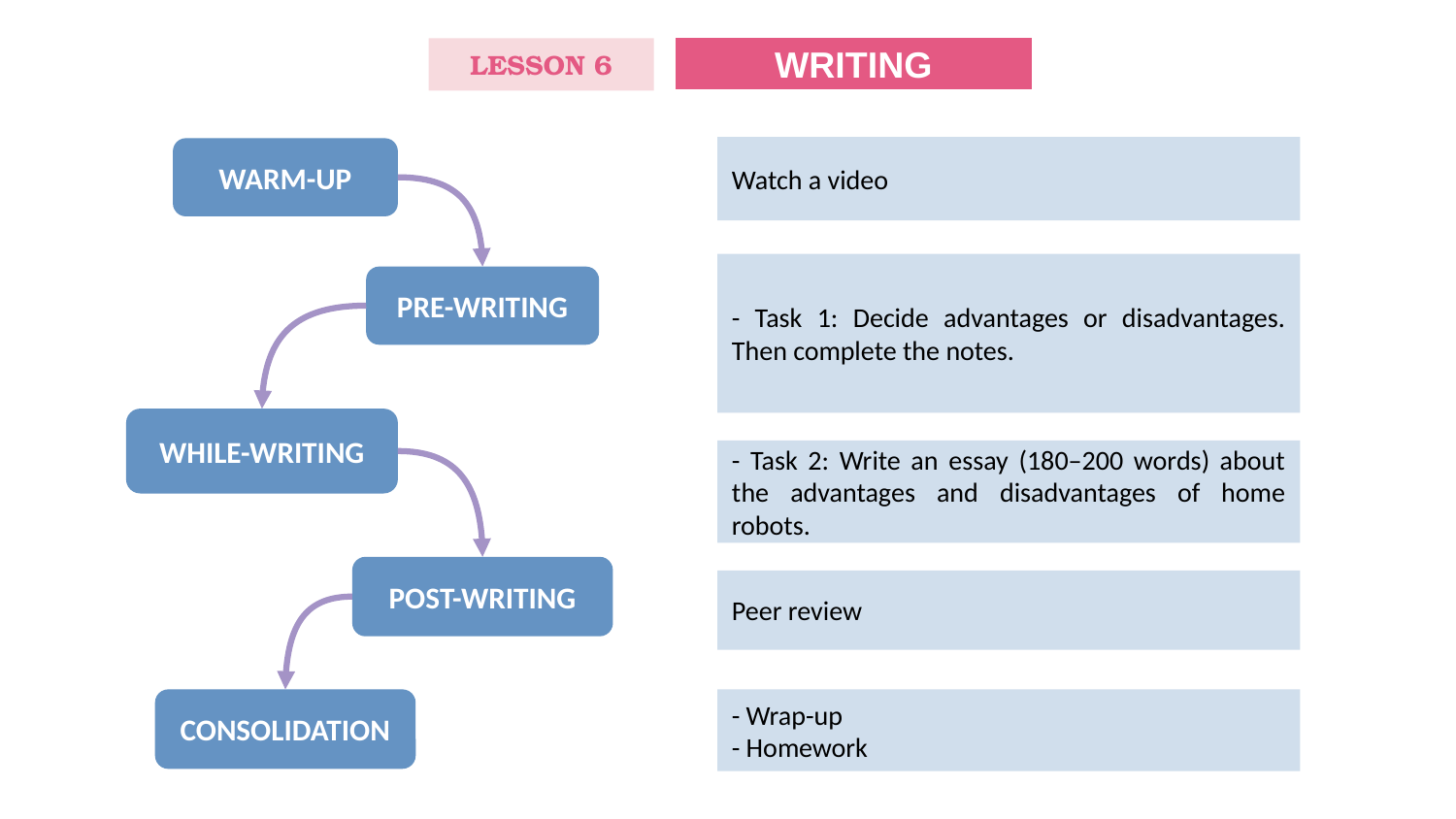

WRITING
LESSON 6
Watch a video
WARM-UP
- Task 1: Decide advantages or disadvantages. Then complete the notes.
PRE-WRITING
WHILE-WRITING
- Task 2: Write an essay (180–200 words) about the advantages and disadvantages of home robots.
POST-WRITING
Peer review
CONSOLIDATION
- Wrap-up
- Homework